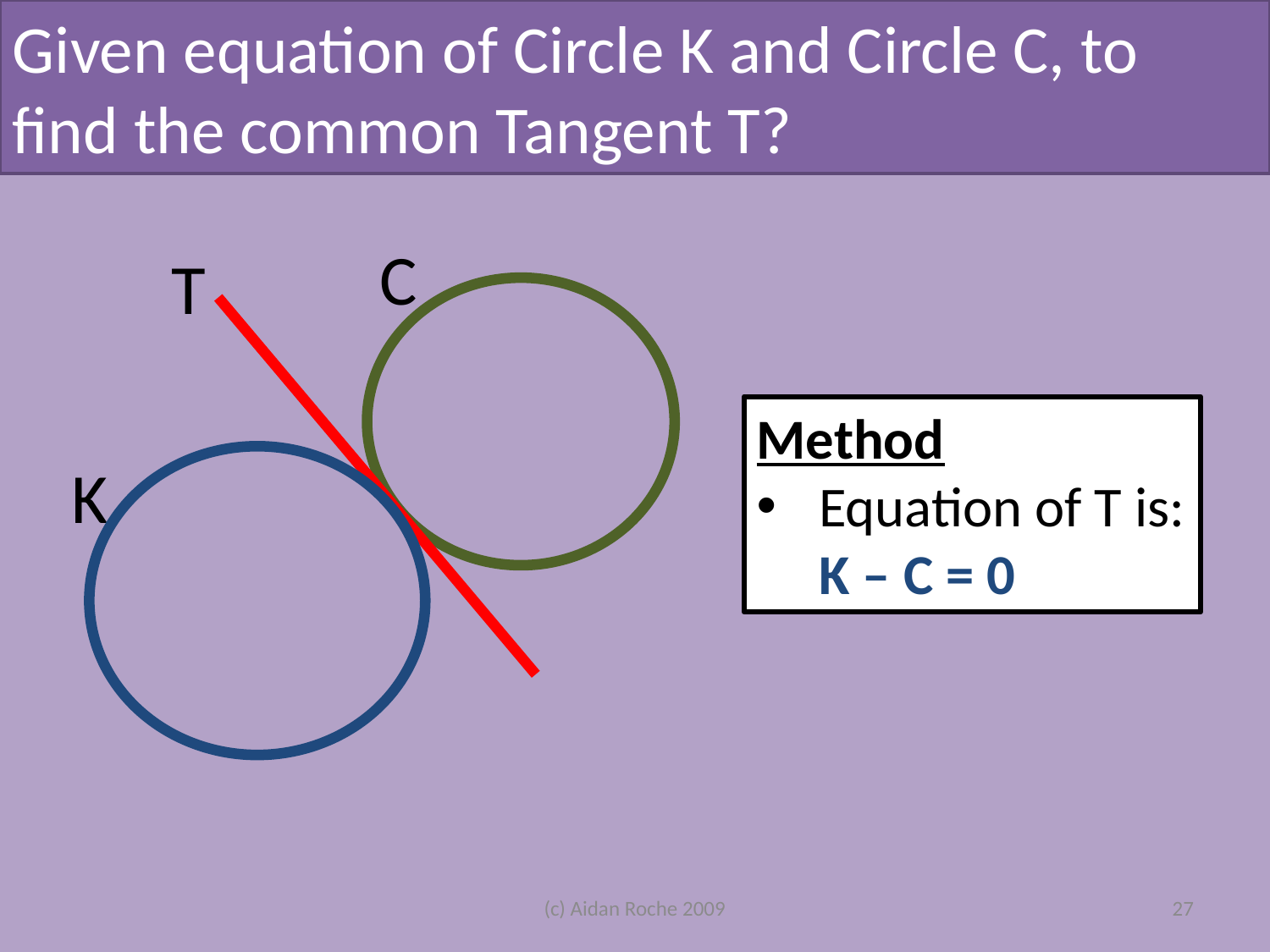

Given equation of Circle K and Circle C, to find the common Tangent T?
C
T

Method
Equation of T is: K – C = 0
K

(c) Aidan Roche 2009
27